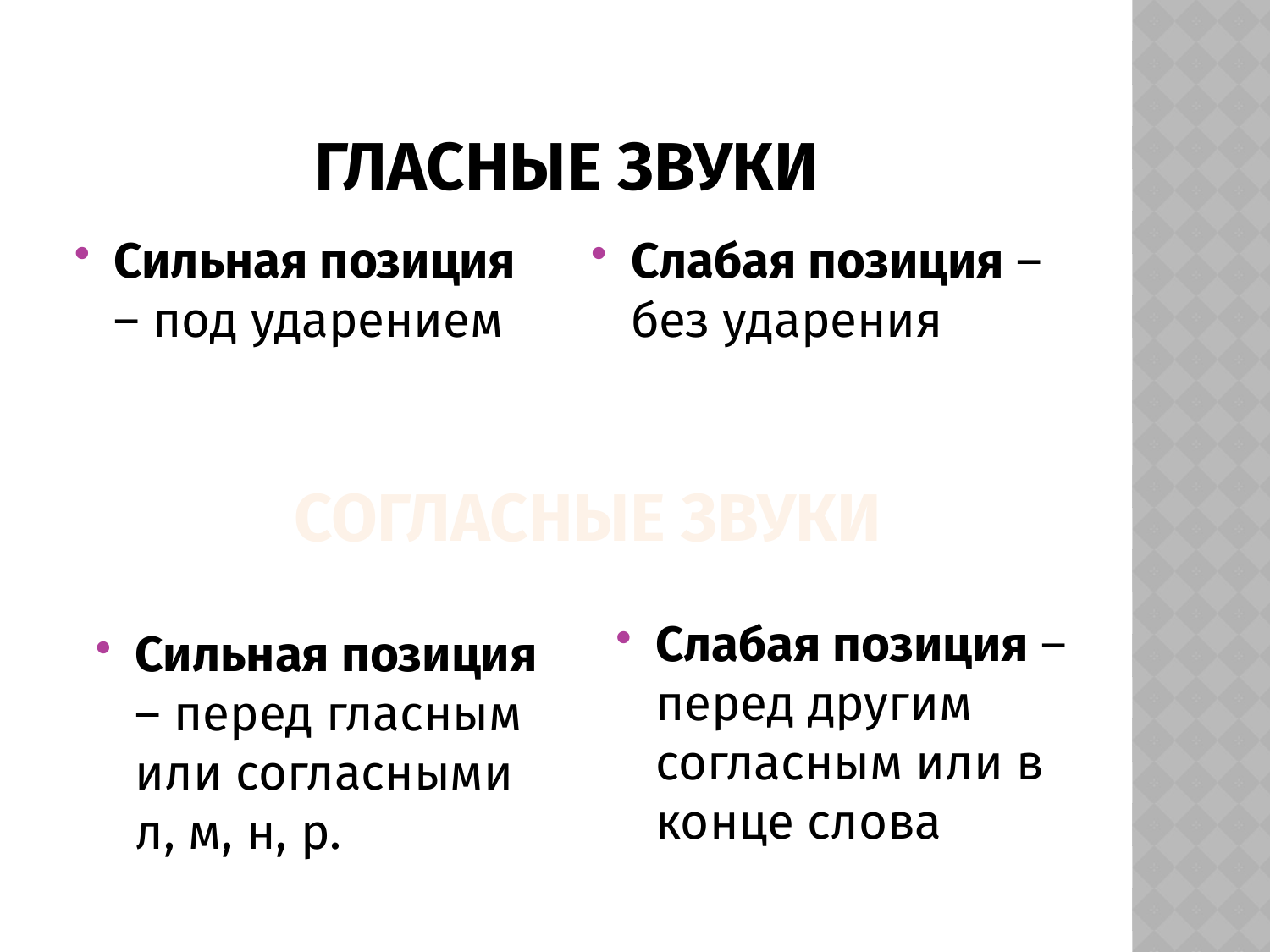

# Гласные звуки
Сильная позиция – под ударением

Слабая позиция – без ударения
соГласные звуки
Слабая позиция – перед другим согласным или в конце слова
Сильная позиция – перед гласным или согласными л, м, н, р.